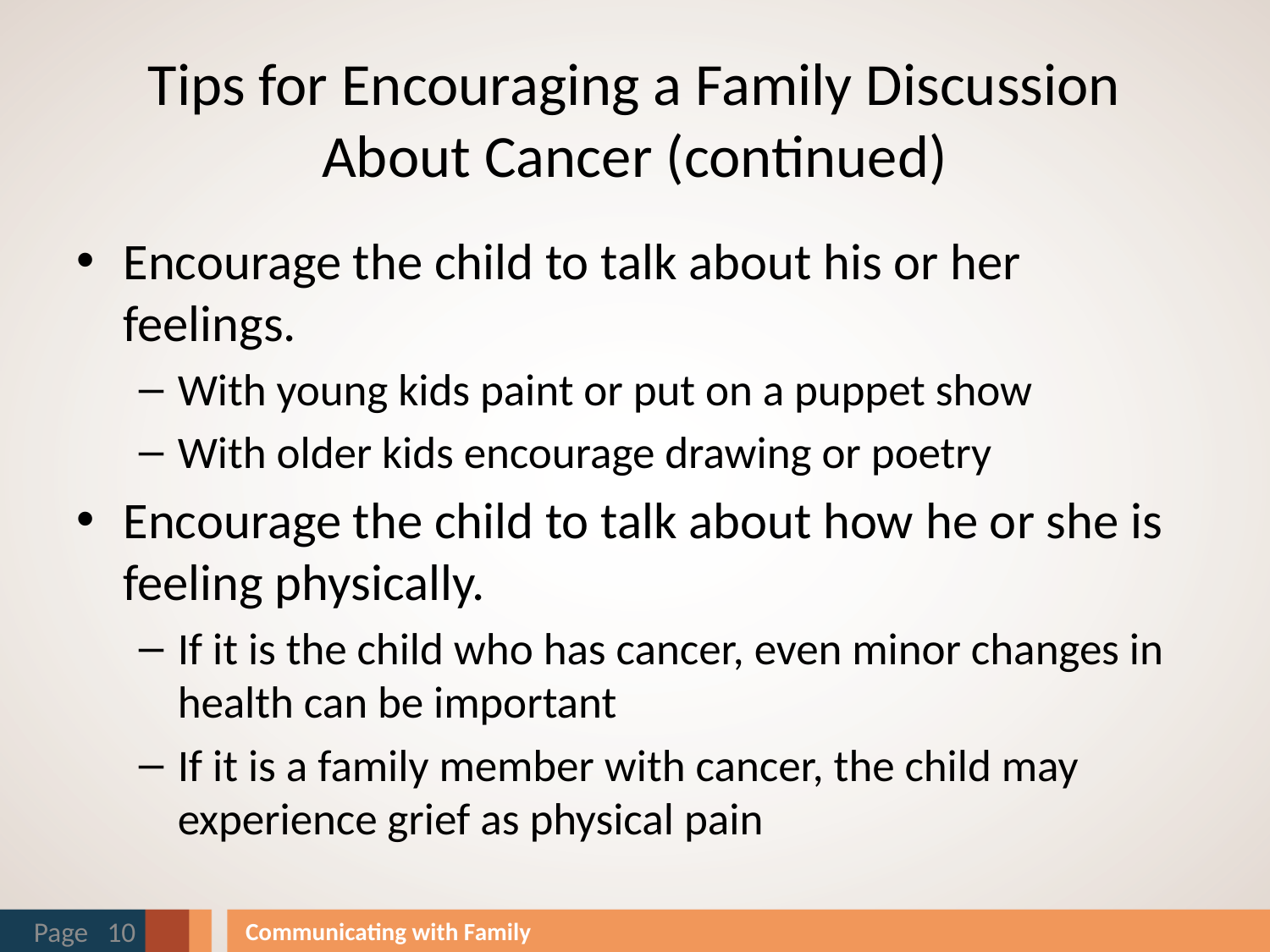

# Tips for Encouraging a Family Discussion About Cancer (continued)
Encourage the child to talk about his or her feelings.
With young kids paint or put on a puppet show
With older kids encourage drawing or poetry
Encourage the child to talk about how he or she is feeling physically.
If it is the child who has cancer, even minor changes in health can be important
If it is a family member with cancer, the child may experience grief as physical pain

Page   10
Communicating with Family